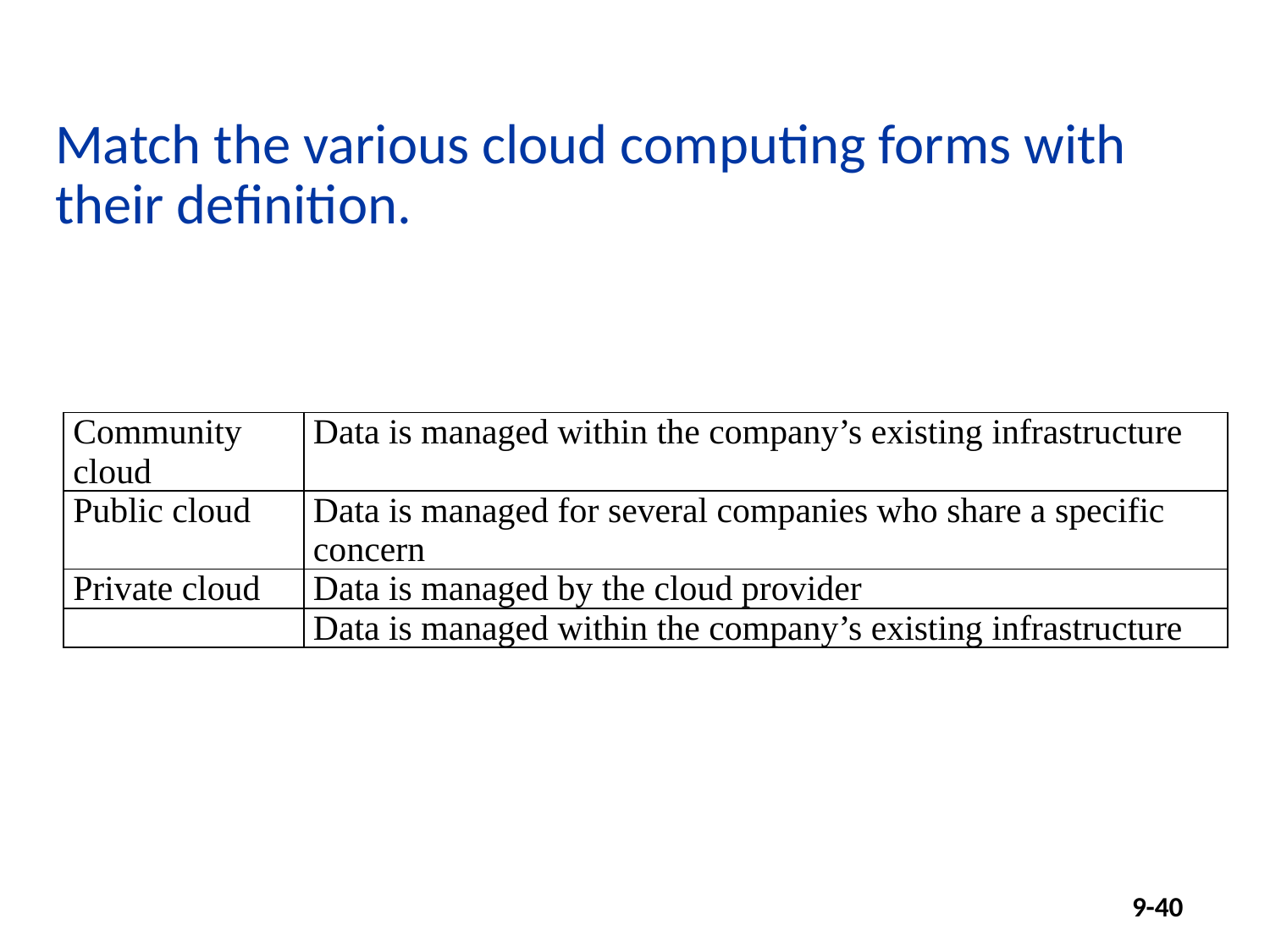

Match the various cloud computing forms with their definition.
| Community cloud | Data is managed within the company’s existing infrastructure |
| --- | --- |
| Public cloud | Data is managed for several companies who share a specific concern |
| Private cloud | Data is managed by the cloud provider |
|  | Data is managed within the company’s existing infrastructure |